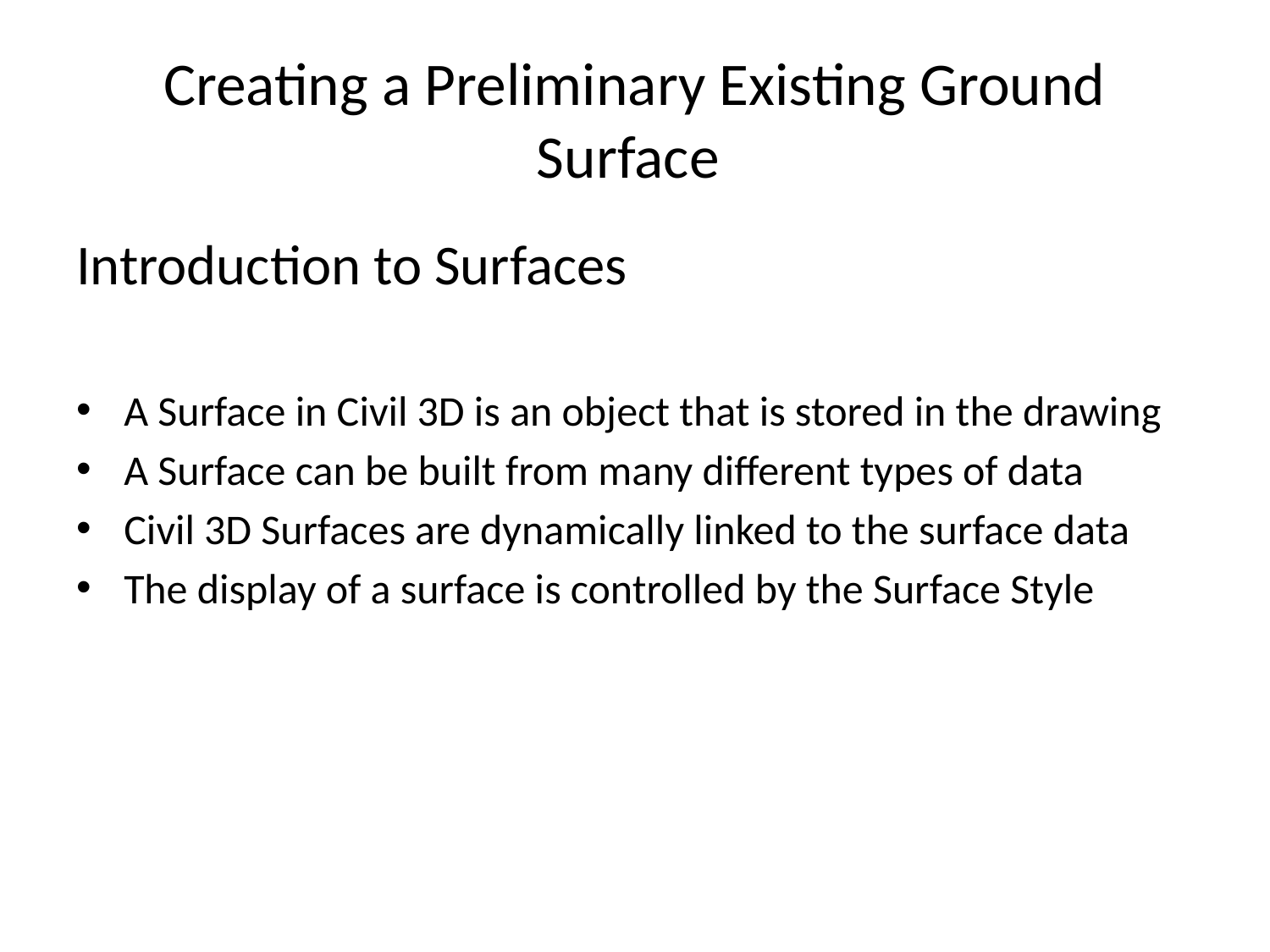

# Creating a Preliminary Existing Ground Surface
Introduction to Surfaces

A Surface in Civil 3D is an object that is stored in the drawing
A Surface can be built from many different types of data
Civil 3D Surfaces are dynamically linked to the surface data
The display of a surface is controlled by the Surface Style